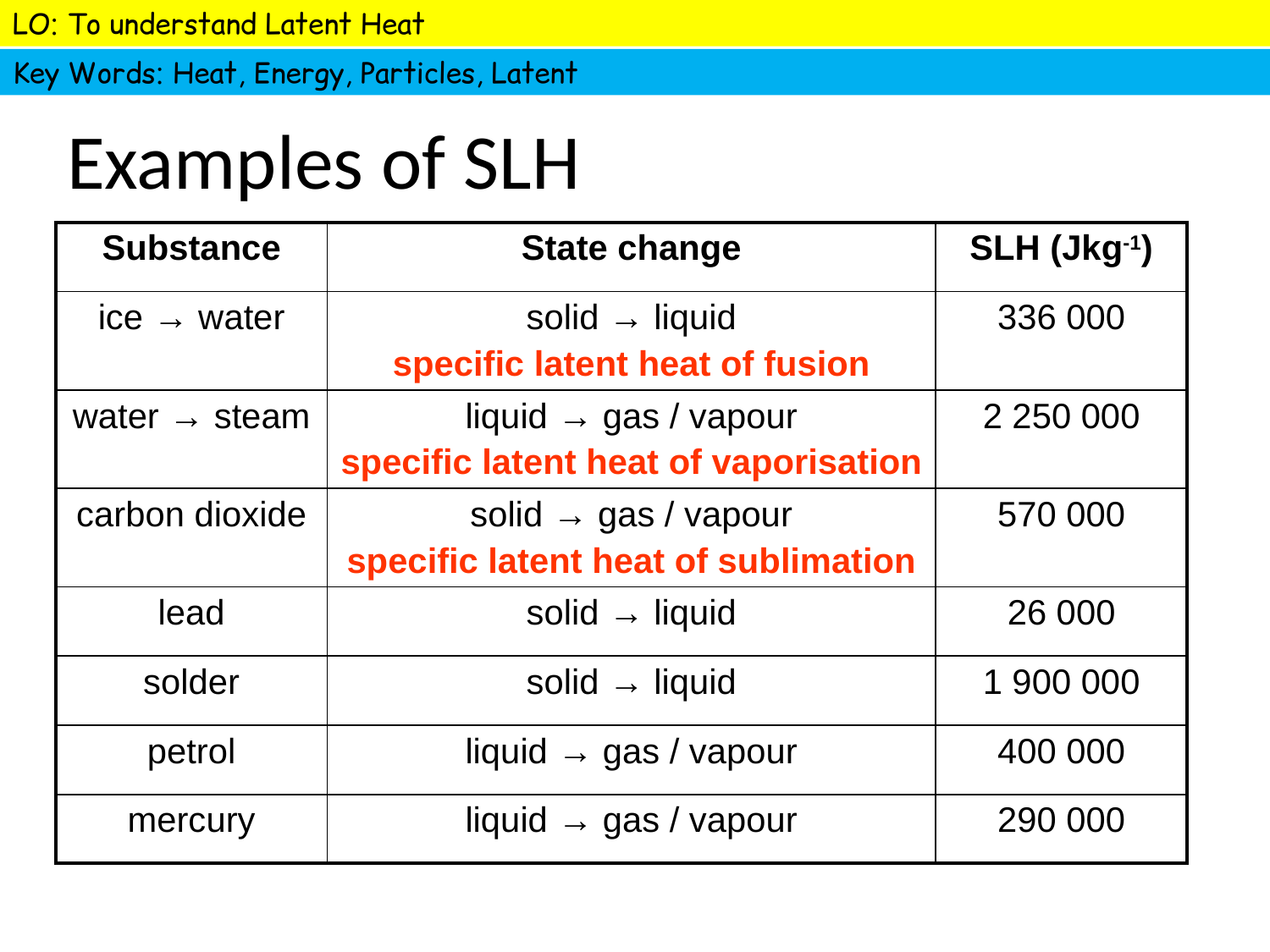

# Examples of SLH
| Substance | State change | SLH (Jkg-1) |
| --- | --- | --- |
| ice → water | solid → liquid specific latent heat of fusion | 336 000 |
| water → steam | liquid → gas / vapour specific latent heat of vaporisation | 2 250 000 |
| carbon dioxide | solid → gas / vapour specific latent heat of sublimation | 570 000 |
| lead | solid → liquid | 26 000 |
| solder | solid → liquid | 1 900 000 |
| petrol | liquid → gas / vapour | 400 000 |
| mercury | liquid → gas / vapour | 290 000 |